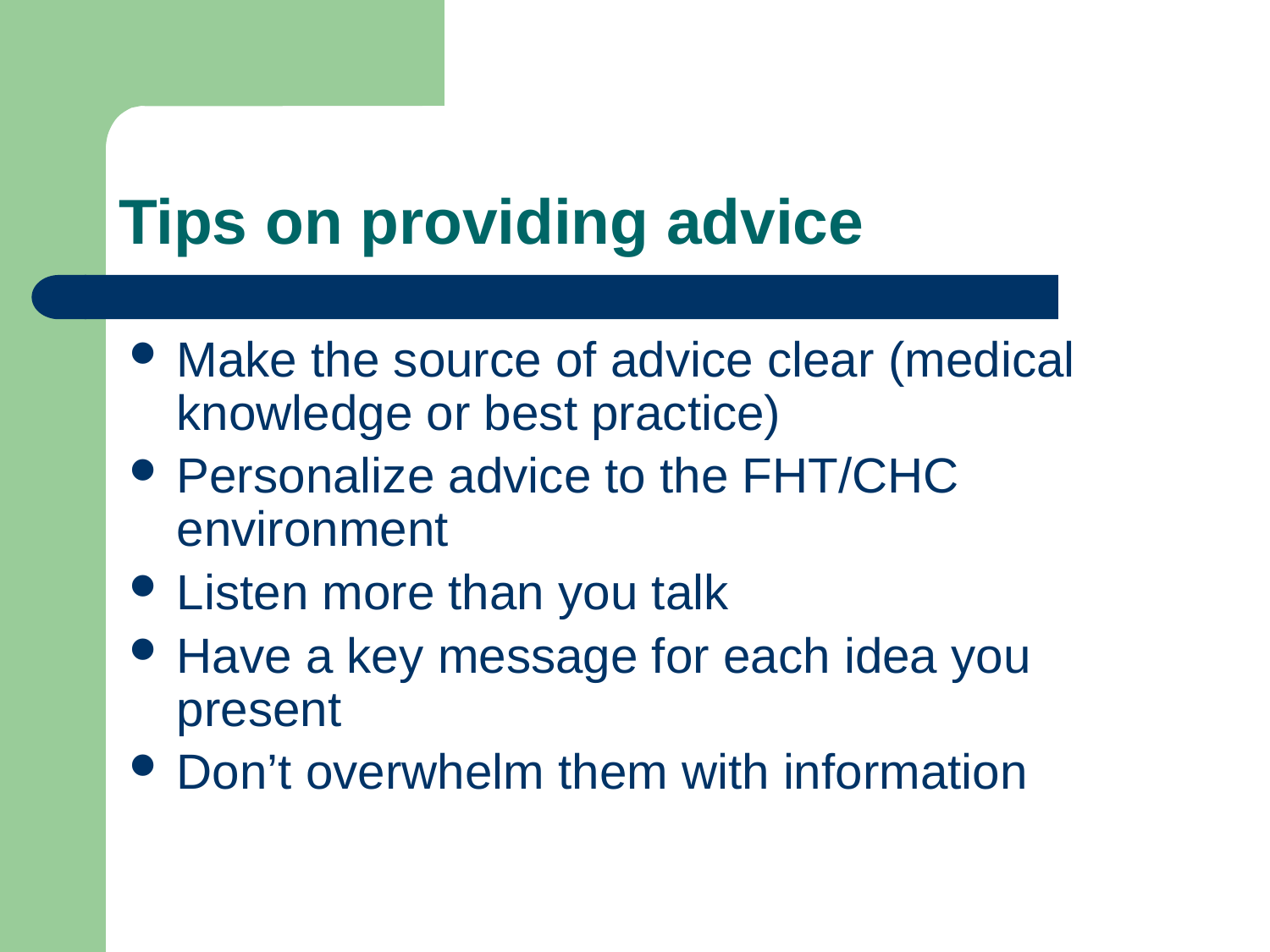

# Tips on providing advice
Make the source of advice clear (medical knowledge or best practice)
Personalize advice to the FHT/CHC environment
Listen more than you talk
Have a key message for each idea you present
Don’t overwhelm them with information